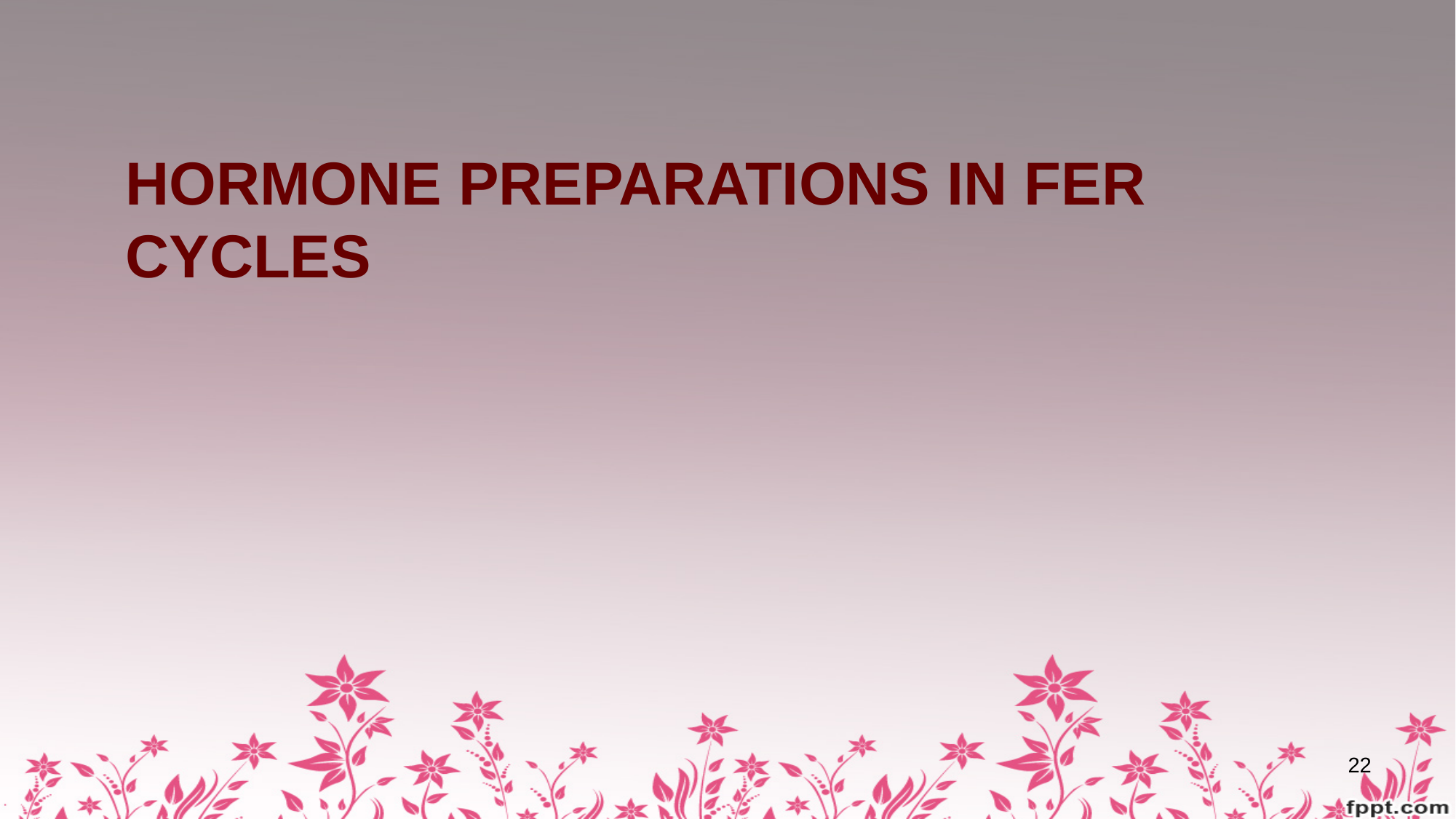

# HORMONE PREPARATIONS IN FER CYCLES
22